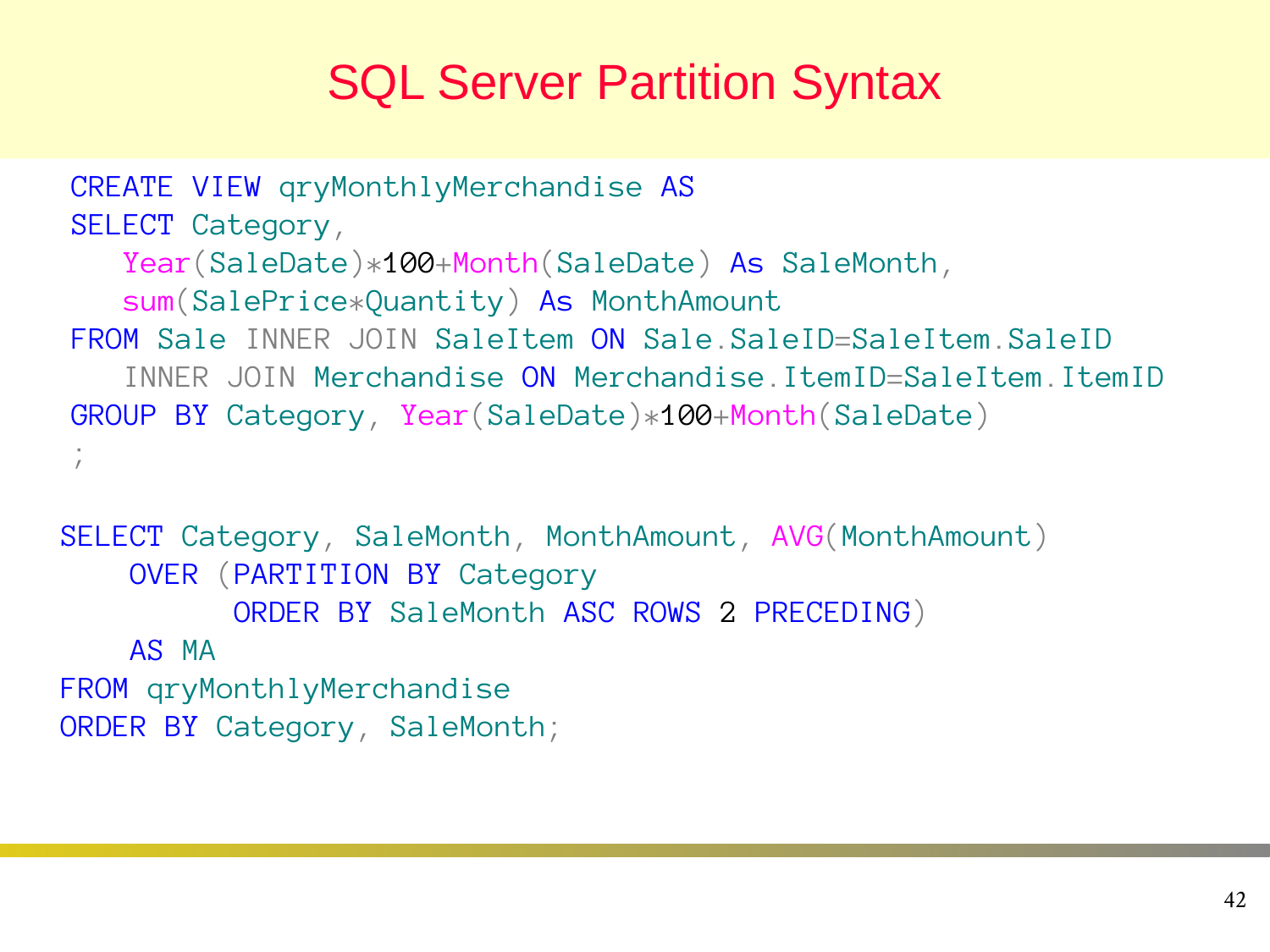

# SQL Server Partition Syntax
CREATE VIEW qryMonthlyMerchandise AS
SELECT Category,
   Year(SaleDate)*100+Month(SaleDate) As SaleMonth,
   sum(SalePrice*Quantity) As MonthAmount
FROM Sale INNER JOIN SaleItem ON Sale.SaleID=SaleItem.SaleID
   INNER JOIN Merchandise ON Merchandise.ItemID=SaleItem.ItemID
GROUP BY Category, Year(SaleDate)*100+Month(SaleDate)
;

SELECT Category, SaleMonth, MonthAmount, AVG(MonthAmount)
    OVER (PARTITION BY Category
          ORDER BY SaleMonth ASC ROWS 2 PRECEDING)
    AS MA
FROM qryMonthlyMerchandise
ORDER BY Category, SaleMonth;

42